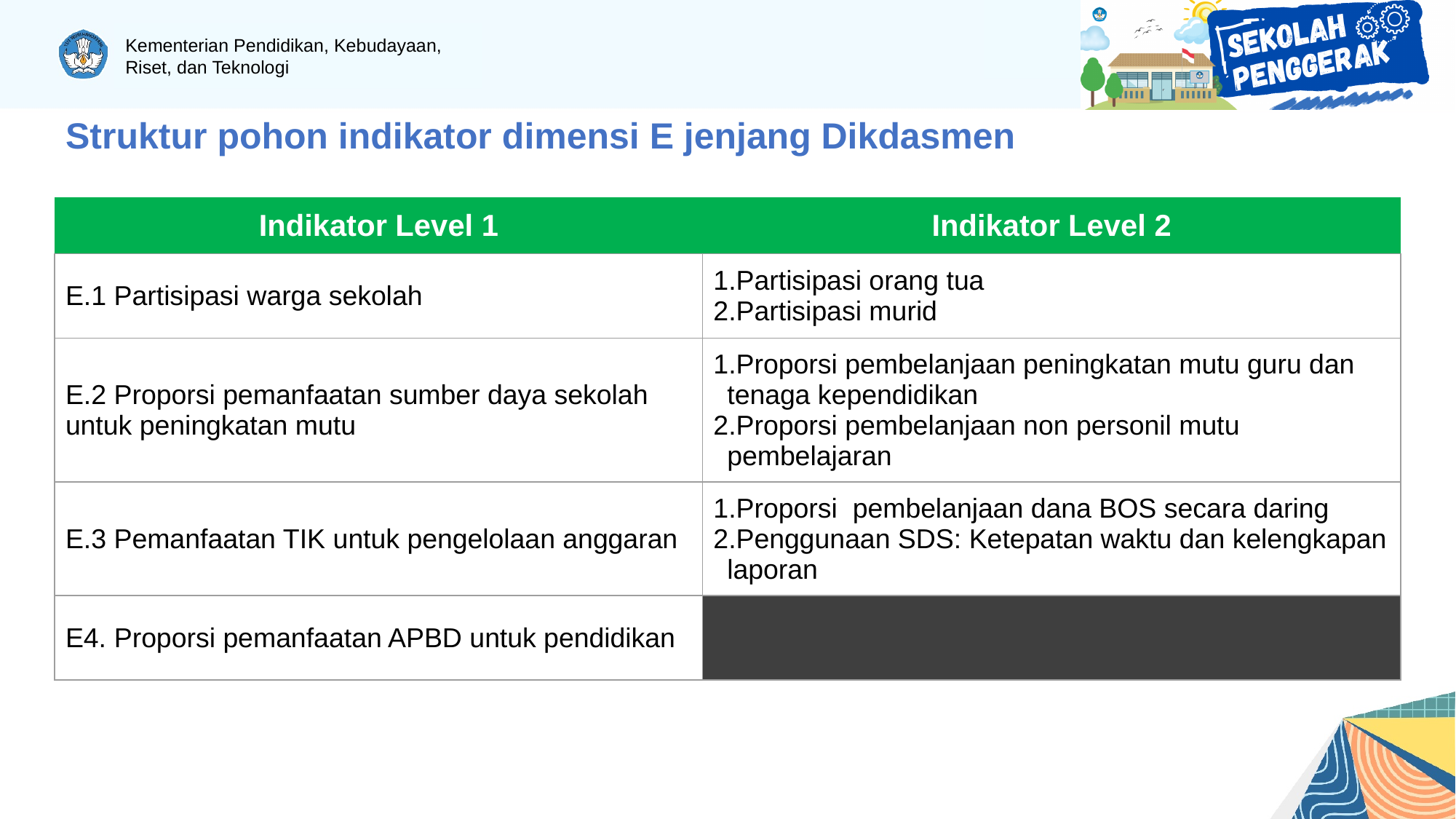

Struktur pohon indikator dimensi E jenjang Dikdasmen
| Indikator Level 1 | Indikator Level 2 |
| --- | --- |
| E.1 Partisipasi warga sekolah | Partisipasi orang tua Partisipasi murid |
| E.2 Proporsi pemanfaatan sumber daya sekolah untuk peningkatan mutu | Proporsi pembelanjaan peningkatan mutu guru dan tenaga kependidikan Proporsi pembelanjaan non personil mutu pembelajaran |
| E.3 Pemanfaatan TIK untuk pengelolaan anggaran | Proporsi pembelanjaan dana BOS secara daring Penggunaan SDS: Ketepatan waktu dan kelengkapan laporan |
| E4. Proporsi pemanfaatan APBD untuk pendidikan |  |